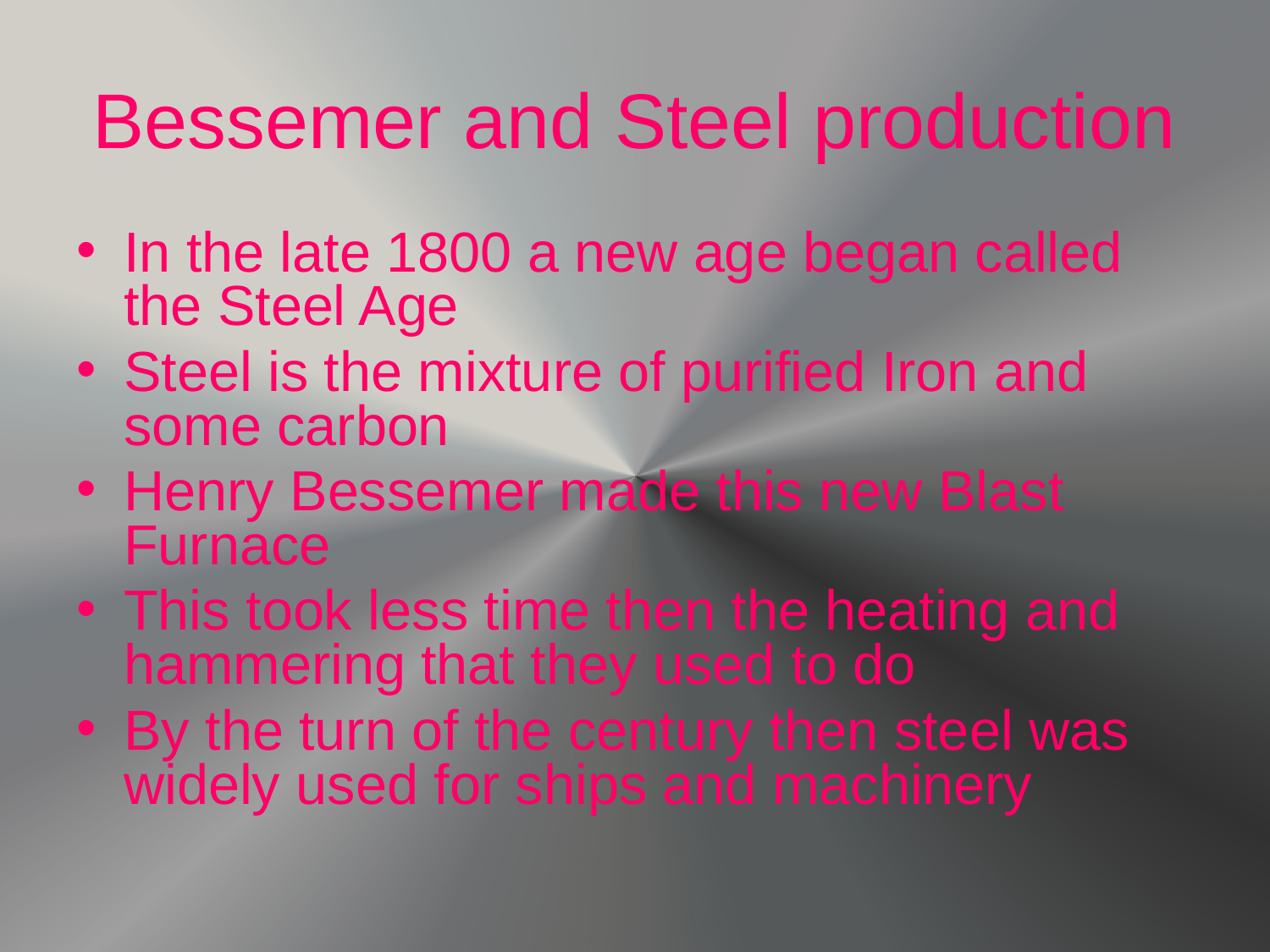

# Bessemer and Steel production
In the late 1800 a new age began called the Steel Age
Steel is the mixture of purified Iron and some carbon
Henry Bessemer made this new Blast Furnace
This took less time then the heating and hammering that they used to do
By the turn of the century then steel was widely used for ships and machinery